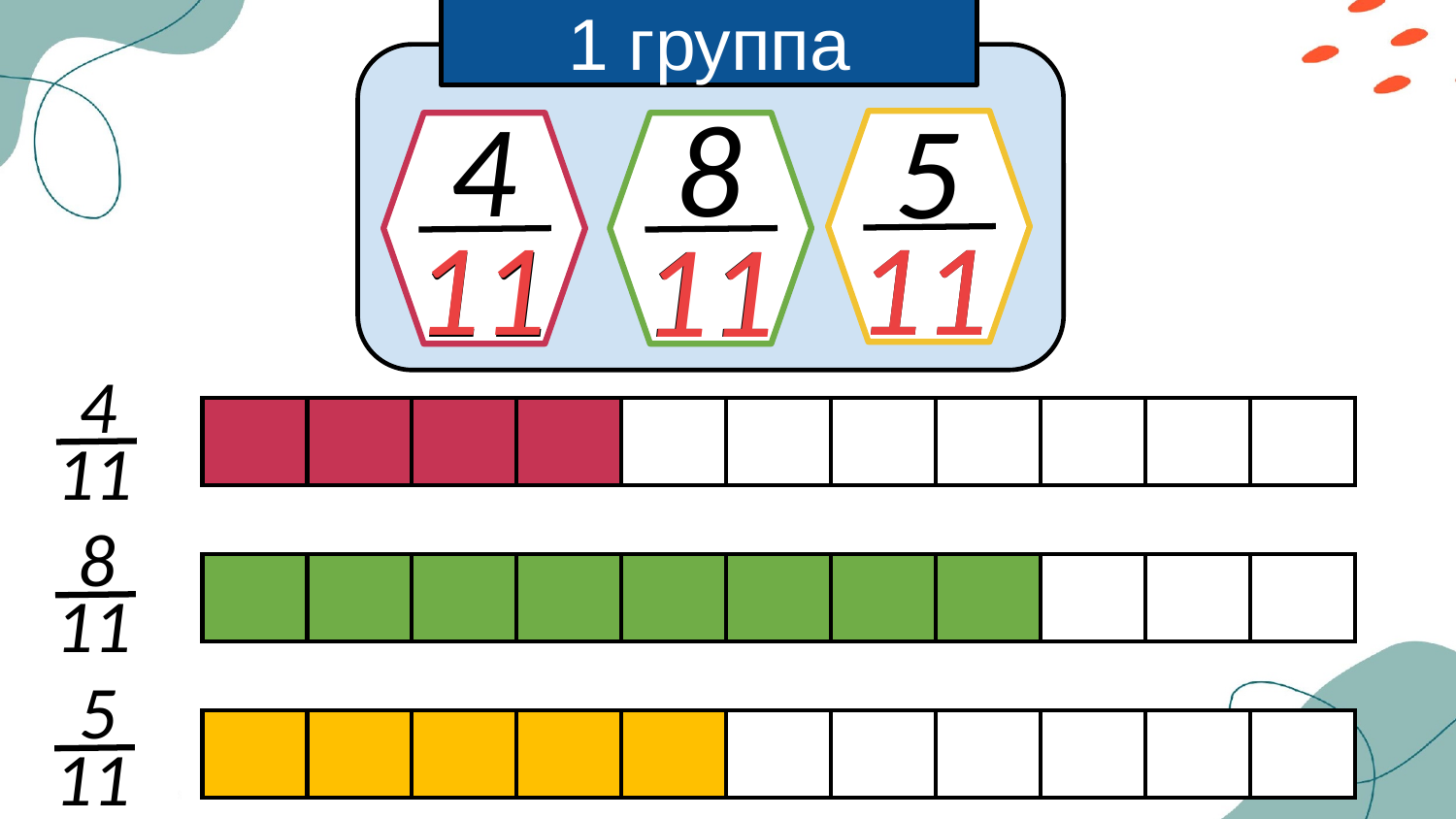

1 группа

4
8
5

11
11
11
11
11
11
4

|  |  |  |  |  |  |  |  |  |  |  |
| --- | --- | --- | --- | --- | --- | --- | --- | --- | --- | --- |
|  |  |  |  |  |  |  |  |  |  |  |
| --- | --- | --- | --- | --- | --- | --- | --- | --- | --- | --- |
11
8

|  |  |  |  |  |  |  |  |  |  |  |
| --- | --- | --- | --- | --- | --- | --- | --- | --- | --- | --- |
|  |  |  |  |  |  |  |  |  |  |  |
| --- | --- | --- | --- | --- | --- | --- | --- | --- | --- | --- |
11
5

|  |  |  |  |  |  |  |  |  |  |  |
| --- | --- | --- | --- | --- | --- | --- | --- | --- | --- | --- |
|  |  |  |  |  |  |  |  |  |  |  |
| --- | --- | --- | --- | --- | --- | --- | --- | --- | --- | --- |

11